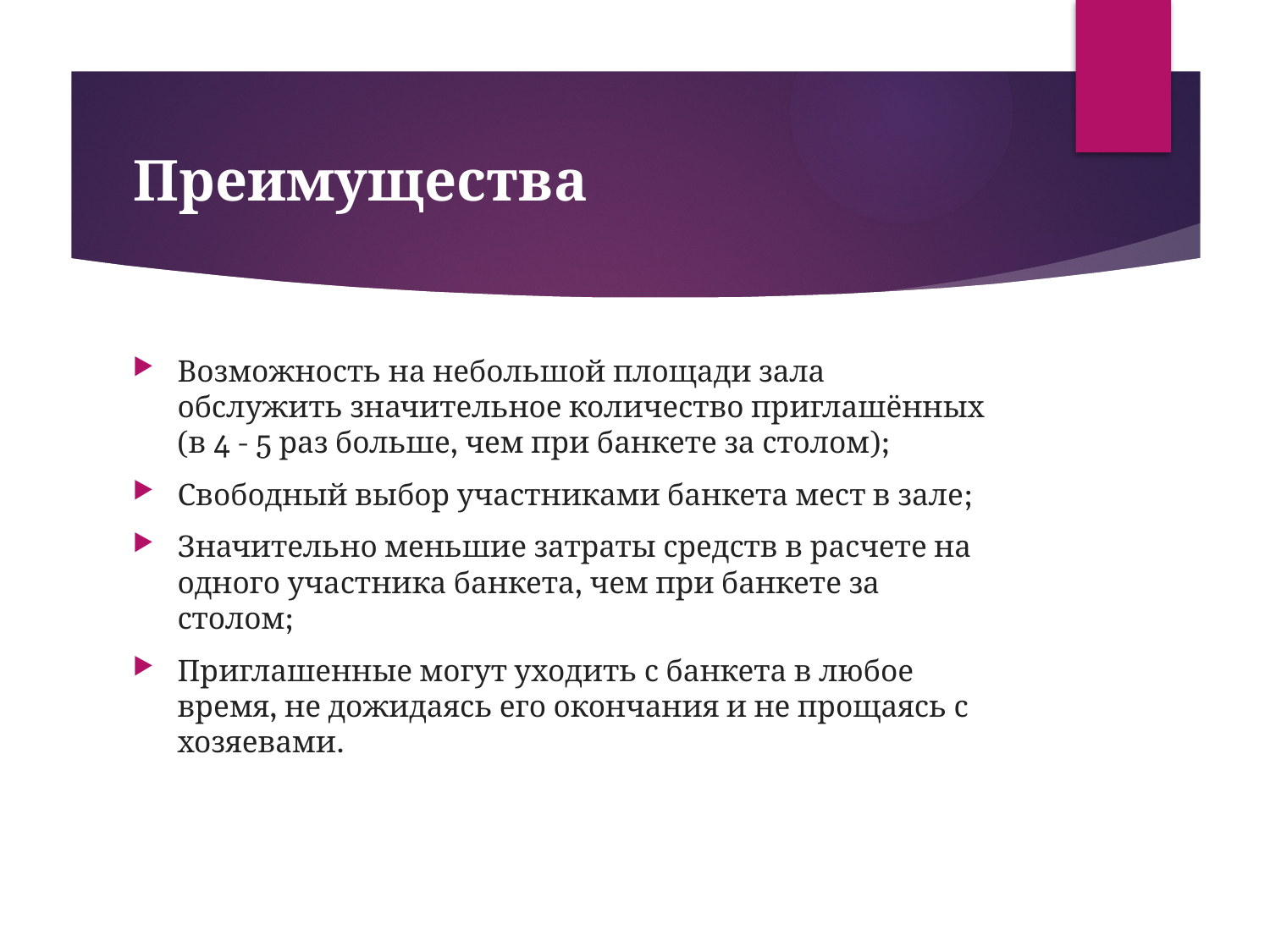

# Преимущества
Возможность на небольшой площади зала обслужить значительное количество приглашённых (в 4 - 5 раз больше, чем при банкете за столом);
Свободный выбор участниками банкета мест в зале;
Значительно меньшие затраты средств в расчете на одного участника банкета, чем при банкете за столом;
Приглашенные могут уходить с банкета в любое время, не дожидаясь его окончания и не прощаясь с хозяевами.